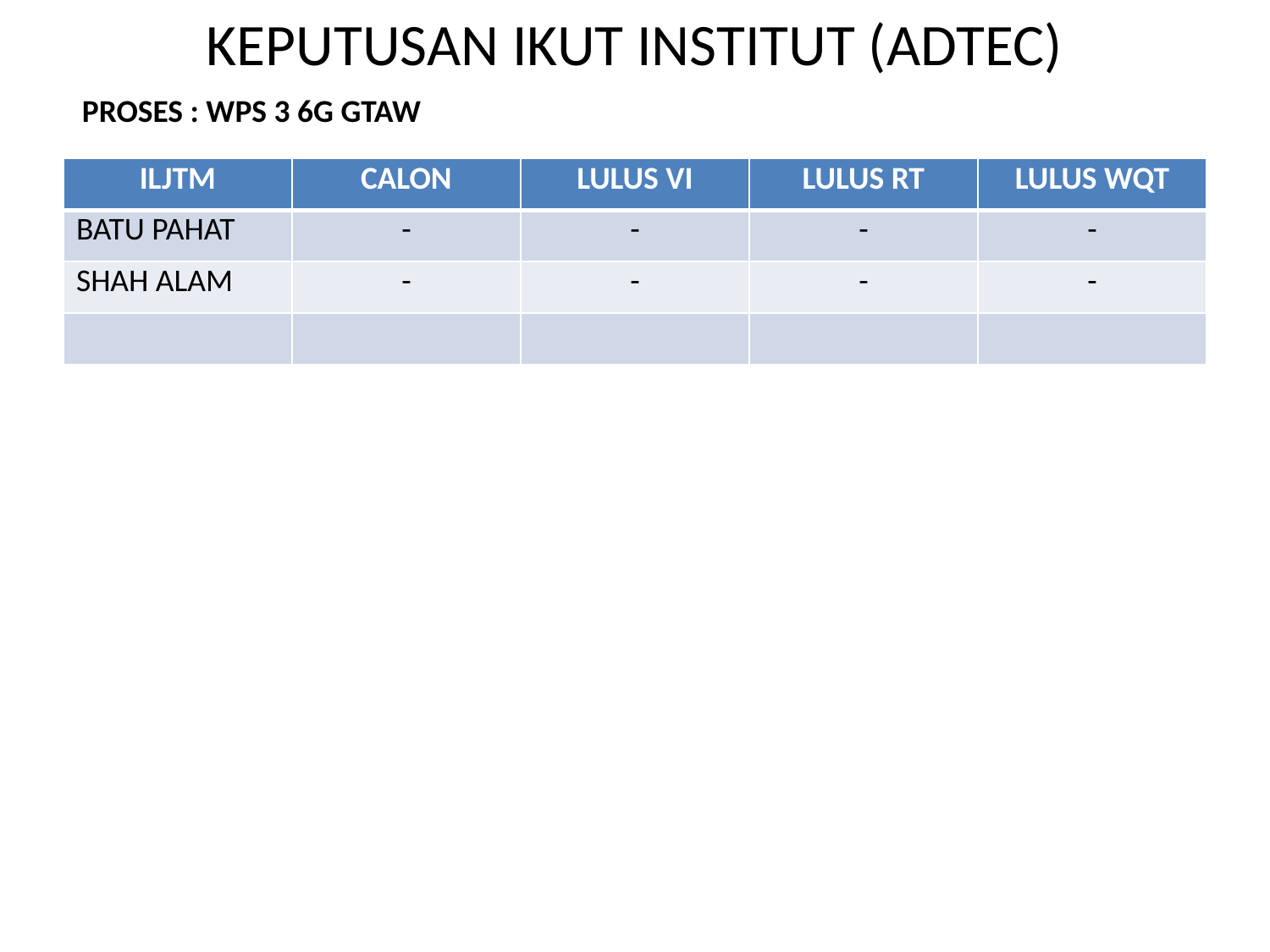

# KEPUTUSAN IKUT INSTITUT (ADTEC)
PROSES : WPS 3 6G GTAW
| ILJTM | CALON | LULUS VI | LULUS RT | LULUS WQT |
| --- | --- | --- | --- | --- |
| BATU PAHAT | - | - | - | - |
| SHAH ALAM | - | - | - | - |
|  |  |  |  |  |